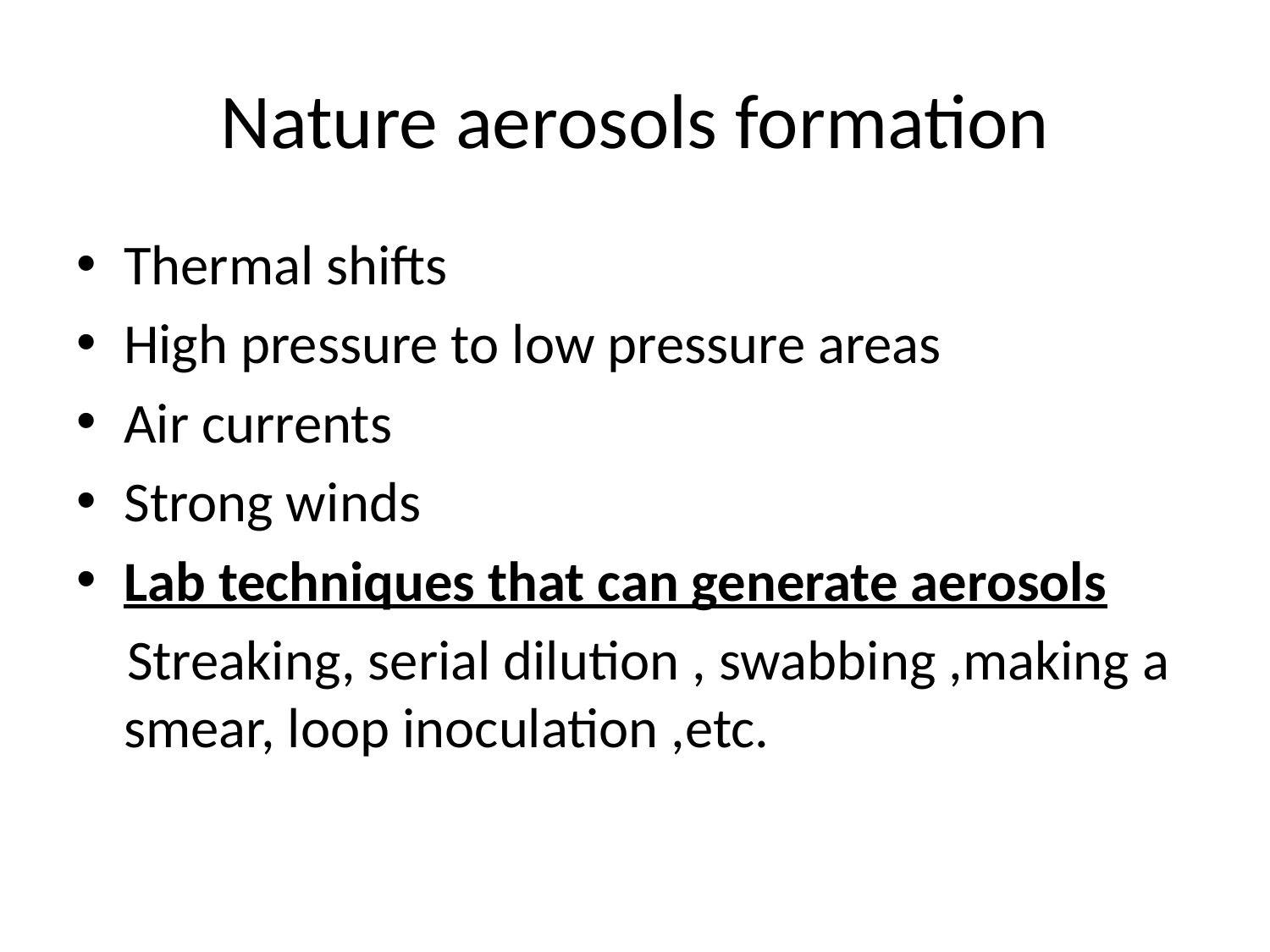

# Nature aerosols formation
Thermal shifts
High pressure to low pressure areas
Air currents
Strong winds
Lab techniques that can generate aerosols
    Streaking, serial dilution , swabbing ,making a smear, loop inoculation ,etc.